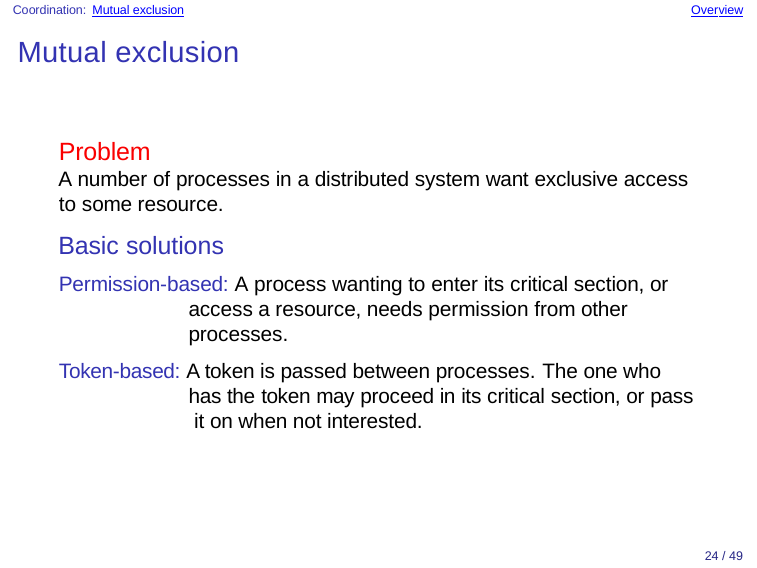

Coordination: Mutual exclusion
Overview
Mutual exclusion
Problem
A number of processes in a distributed system want exclusive access  to some resource.
Basic solutions
Permission-based: A process wanting to enter its critical section, or  access a resource, needs permission from other  processes.
Token-based: A token is passed between processes. The one who  has the token may proceed in its critical section, or pass  it on when not interested.
24 / 49